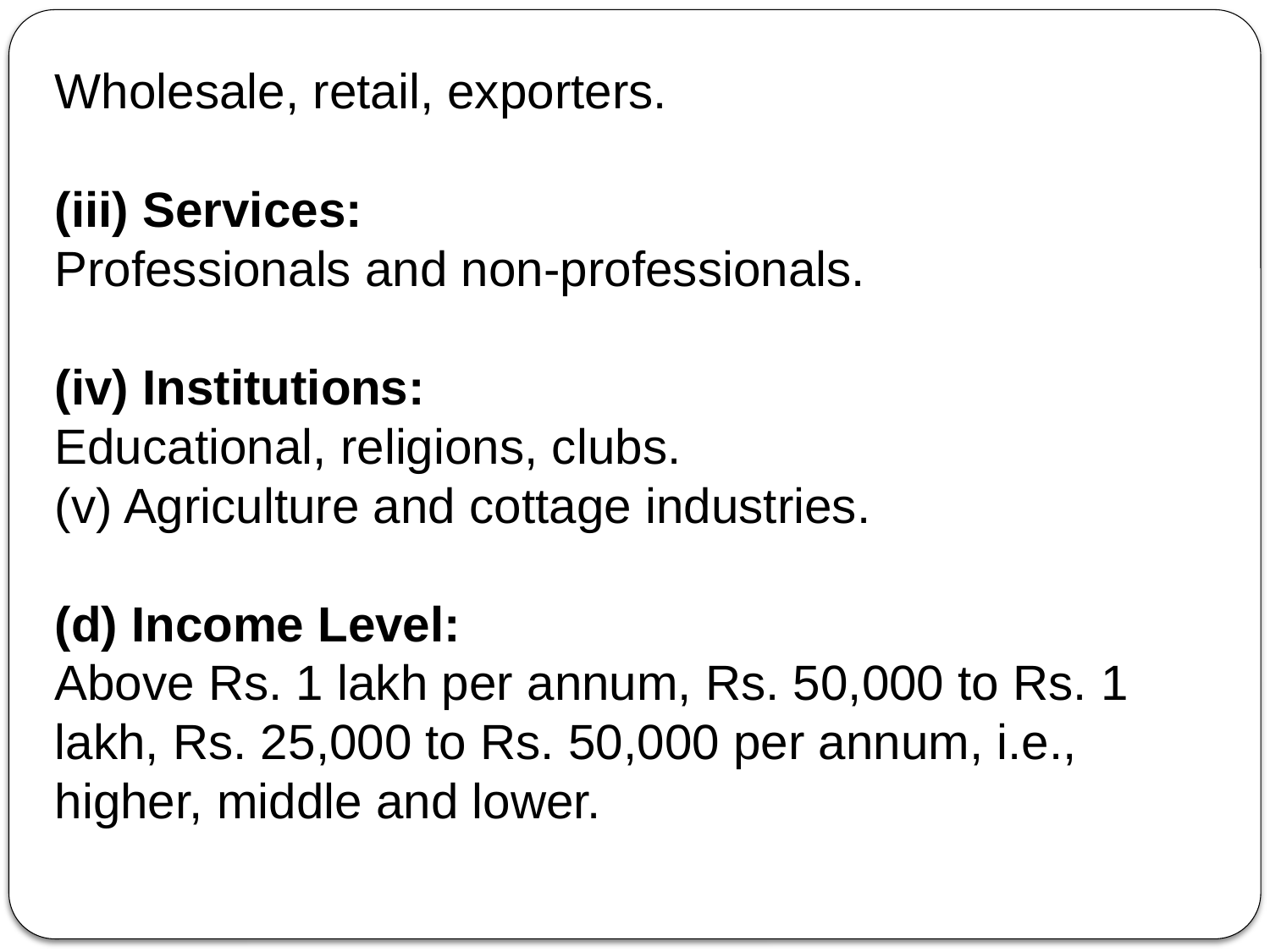

Wholesale, retail, exporters.

(iii) Services:
Professionals and non-professionals.

(iv) Institutions:
Educational, religions, clubs.
(v) Agriculture and cottage industries.

(d) Income Level:
Above Rs. 1 lakh per annum, Rs. 50,000 to Rs. 1 lakh, Rs. 25,000 to Rs. 50,000 per annum, i.e., higher, middle and lower.